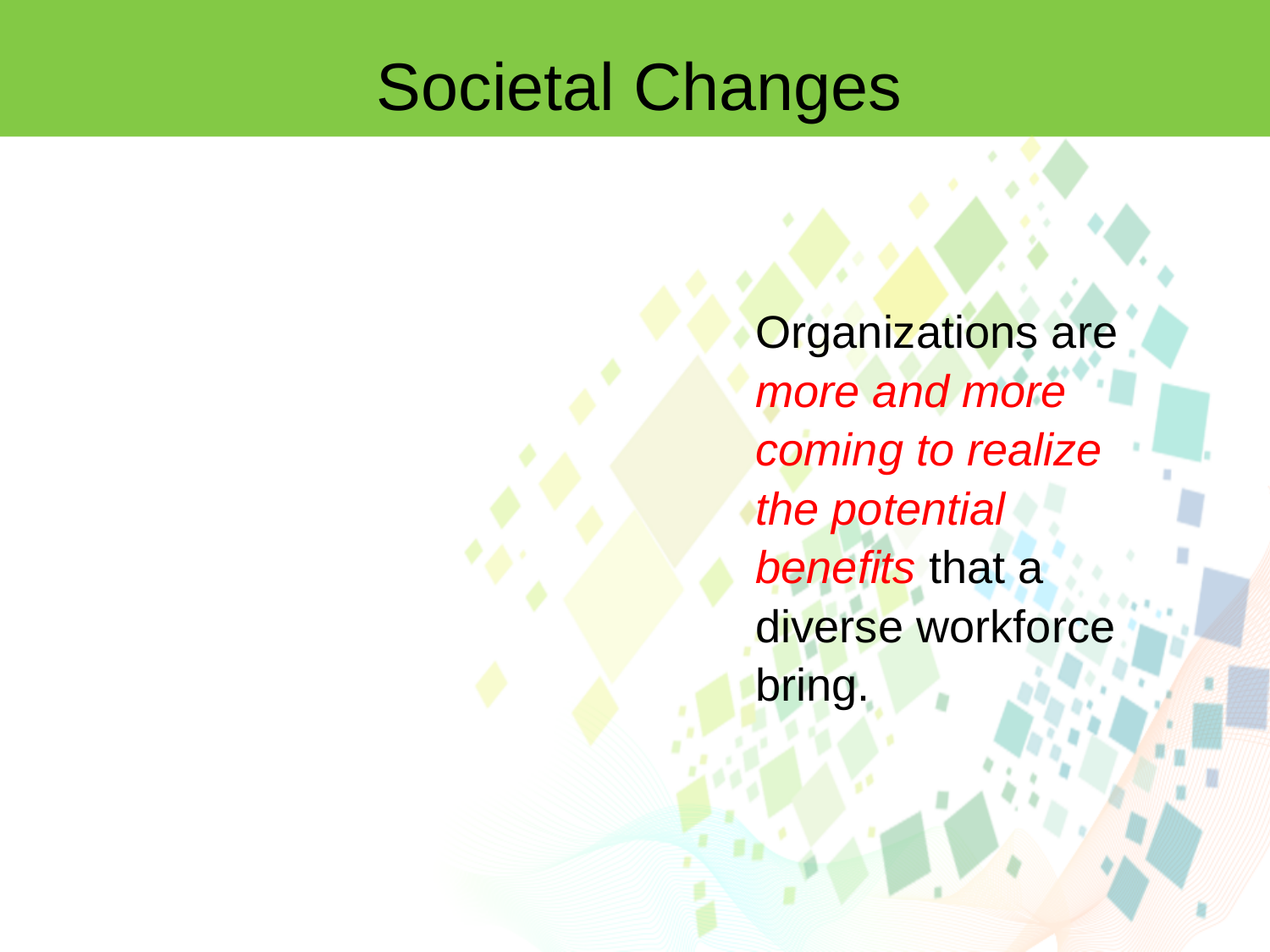

Societal Changes
Organizations are more and more coming to realize the potential benefits that a diverse workforce bring.